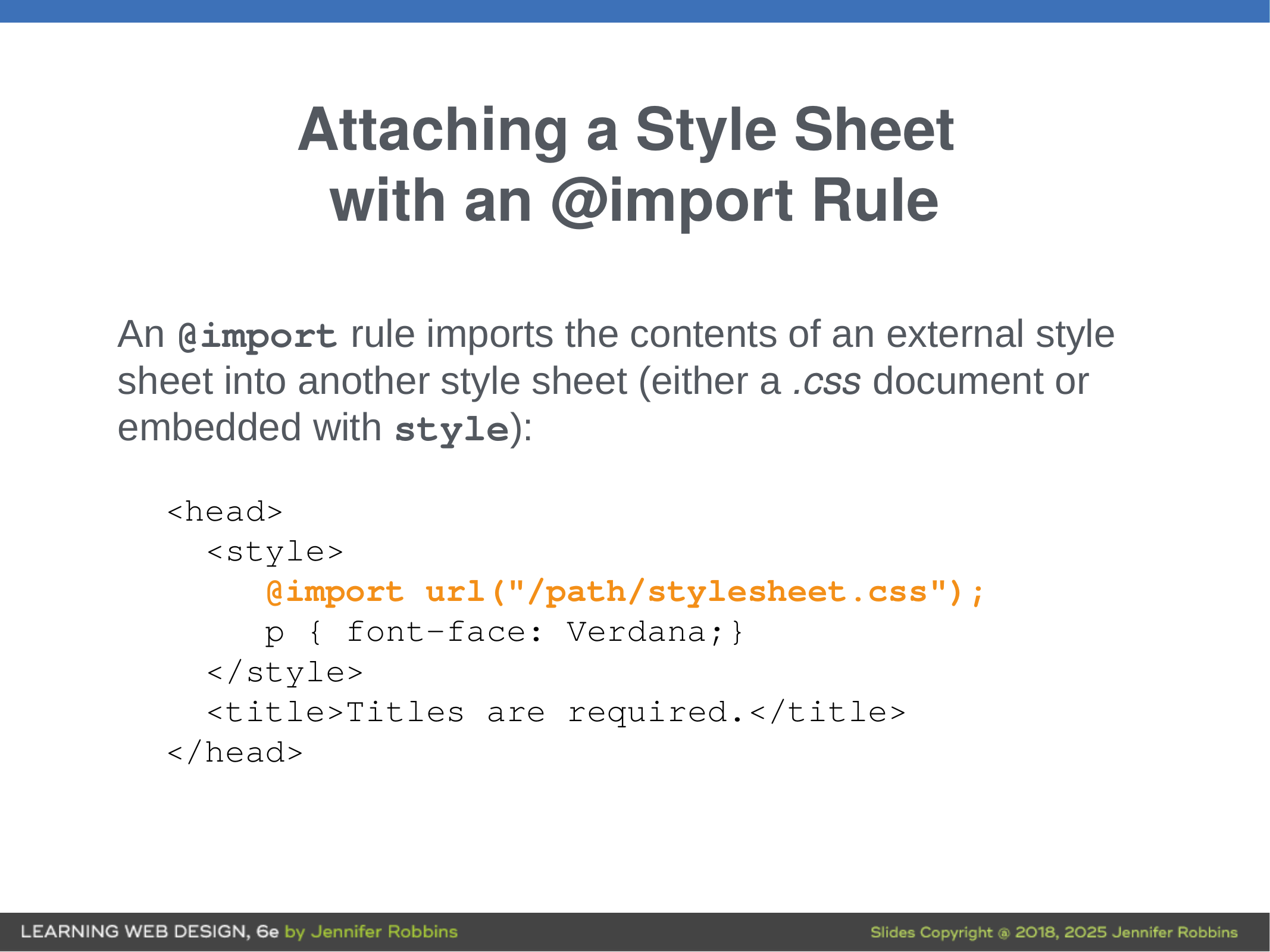

# Attaching a Style Sheet with an @import Rule
An @import rule imports the contents of an external style sheet into another style sheet (either a .css document or embedded with style):
<head>
  <style>
     @import url("/path/stylesheet.css");
     p { font-face: Verdana;}
  </style>
  <title>Titles are required.</title>
</head>